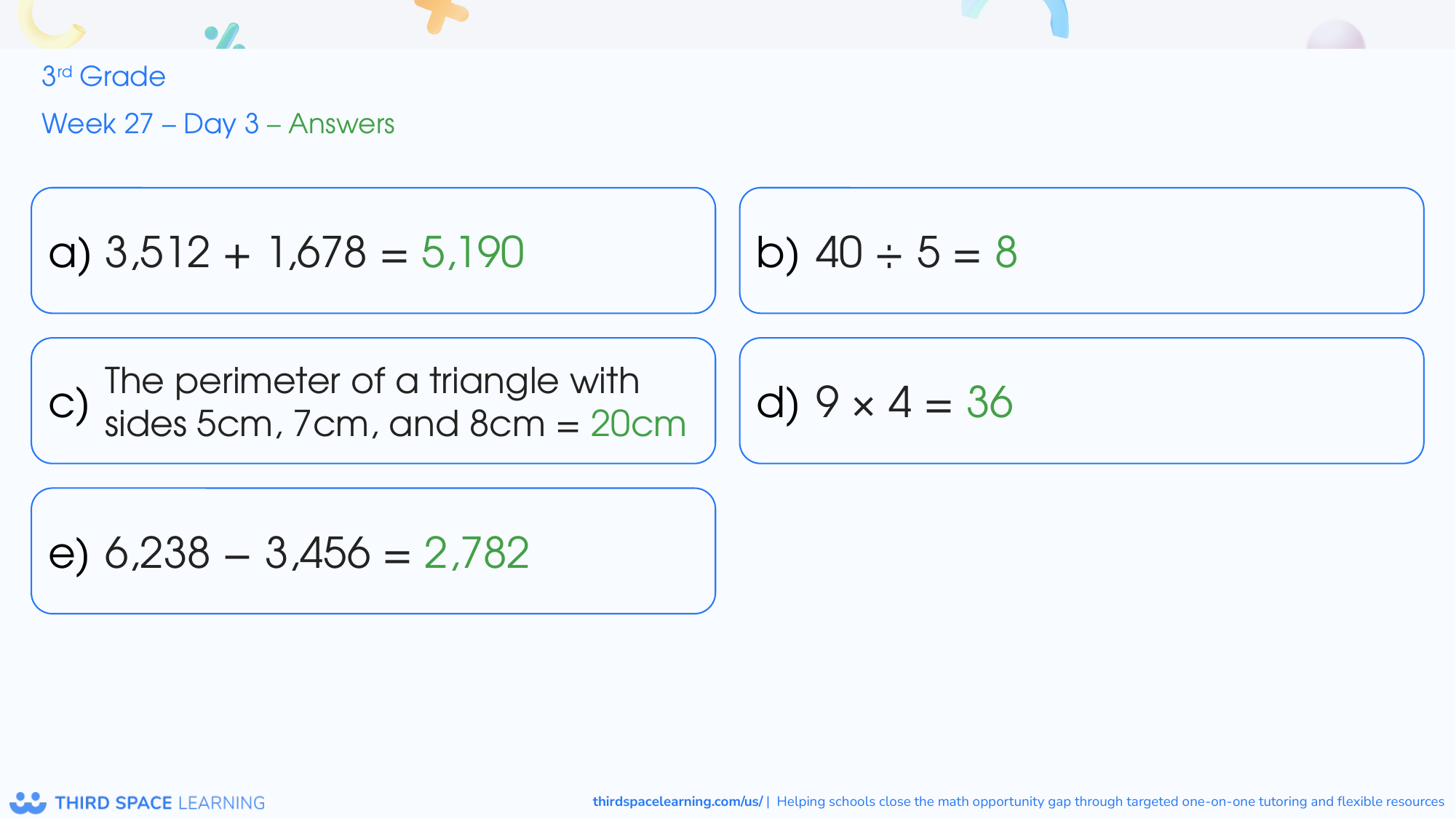

3rd Grade
Week 27 – Day 3 – Answers
3,512 + 1,678 = 5,190
40 ÷ 5 = 8
The perimeter of a triangle with sides 5cm, 7cm, and 8cm = 20cm
9 × 4 = 36
6,238 − 3,456 = 2,782